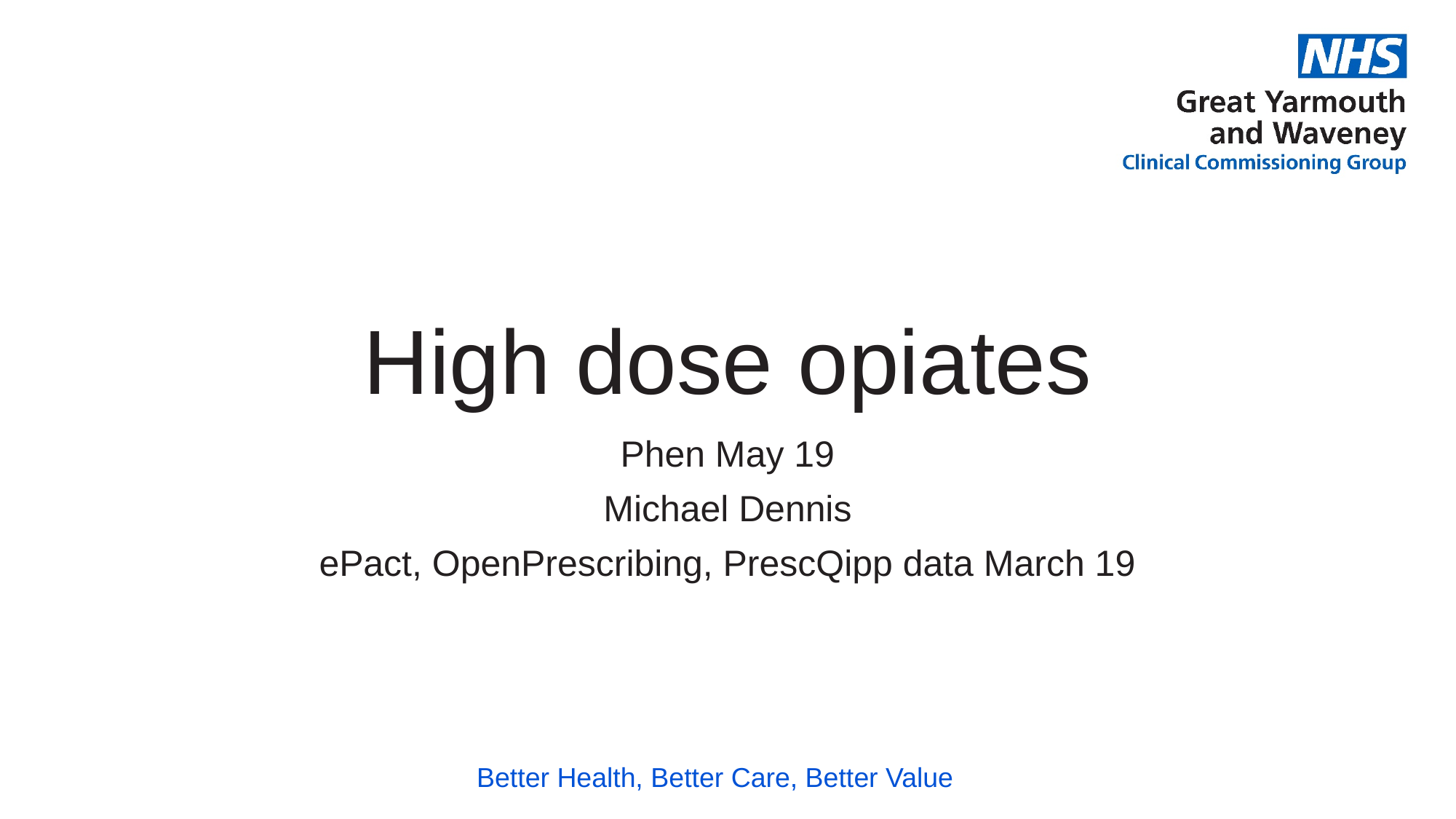

# High dose opiates
Phen May 19
Michael Dennis
ePact, OpenPrescribing, PrescQipp data March 19
Better Health, Better Care, Better Value